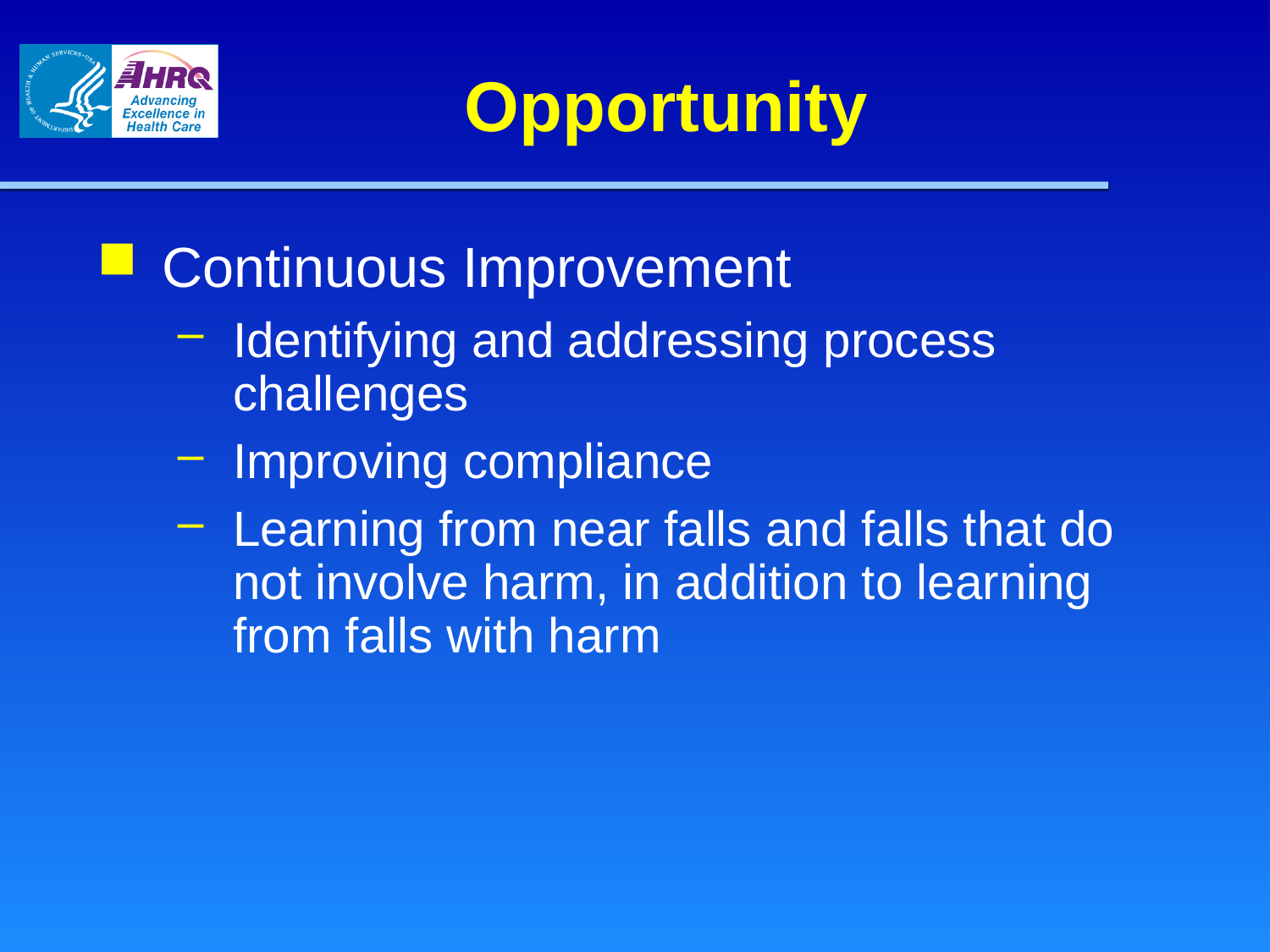

# Opportunity
Continuous Improvement
Identifying and addressing process challenges
Improving compliance
Learning from near falls and falls that do not involve harm, in addition to learning from falls with harm